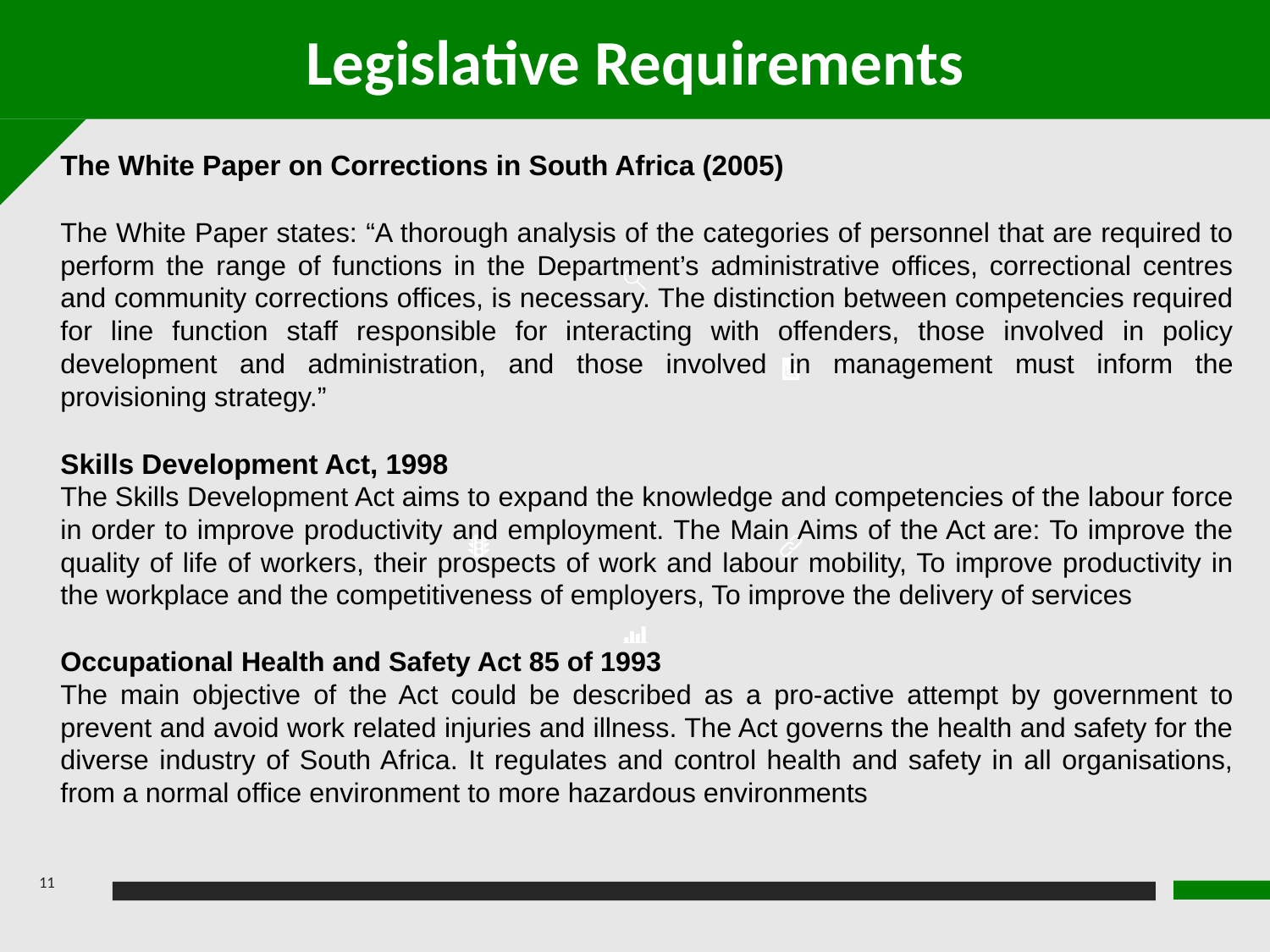

Legislative Requirements

The White Paper on Corrections in South Africa (2005)

The White Paper states: “A thorough analysis of the categories of personnel that are required to perform the range of functions in the Department’s administrative offices, correctional centres and community corrections offices, is necessary. The distinction between competencies required for line function staff responsible for interacting with offenders, those involved in policy development and administration, and those involved in management must inform the provisioning strategy.”

Skills Development Act, 1998
The Skills Development Act aims to expand the knowledge and competencies of the labour force in order to improve productivity and employment. The Main Aims of the Act are: To improve the quality of life of workers, their prospects of work and labour mobility, To improve productivity in the workplace and the competitiveness of employers, To improve the delivery of services

Occupational Health and Safety Act 85 of 1993
The main objective of the Act could be described as a pro-active attempt by government to prevent and avoid work related injuries and illness. The Act governs the health and safety for the diverse industry of South Africa. It regulates and control health and safety in all organisations, from a normal office environment to more hazardous environments

11